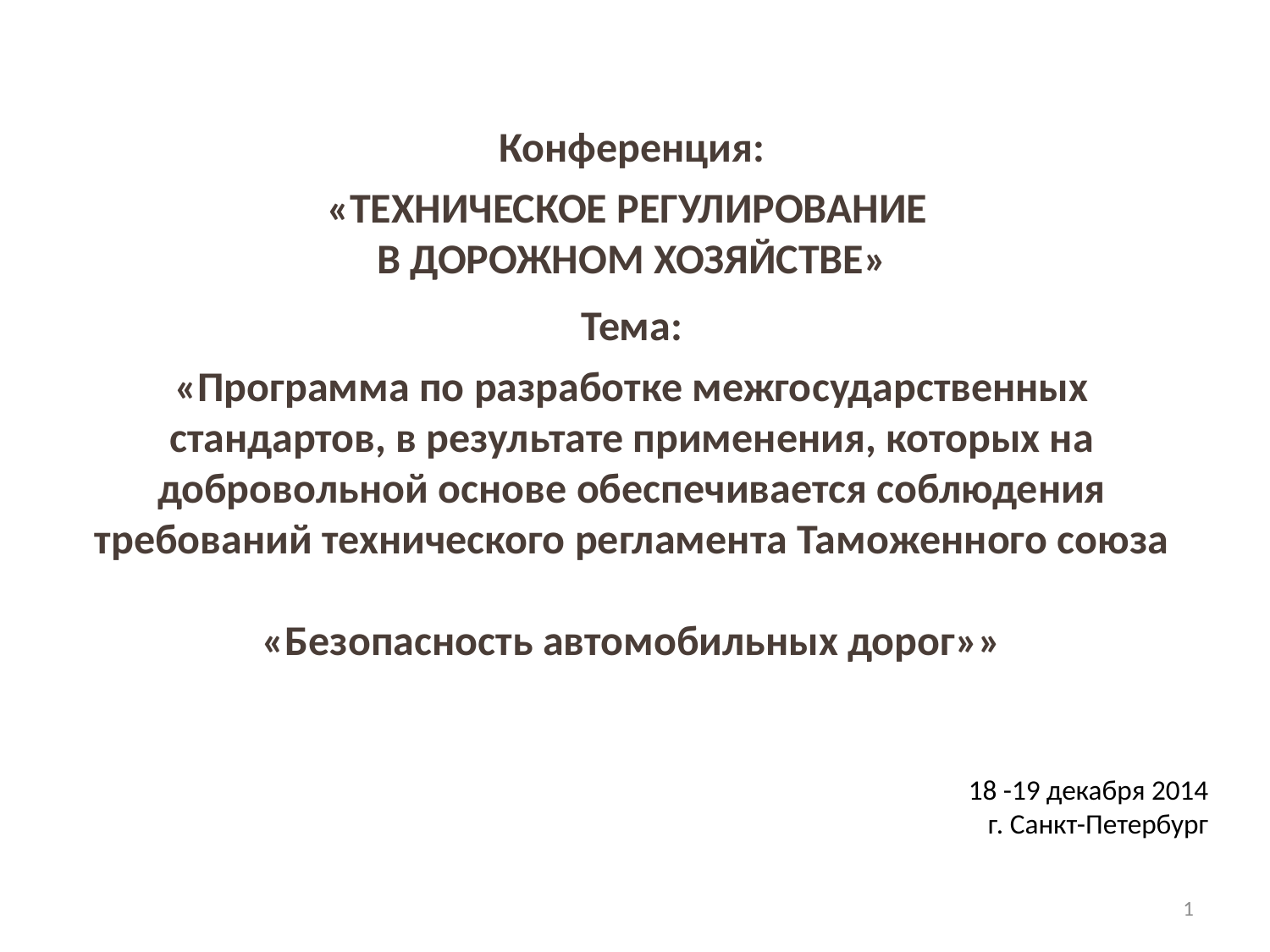

Конференция:
«ТЕХНИЧЕСКОЕ РЕГУЛИРОВАНИЕ
В ДОРОЖНОМ ХОЗЯЙСТВЕ»
Тема:
«Программа по разработке межгосударственных стандартов, в результате применения, которых на добровольной основе обеспечивается соблюдения требований технического регламента Таможенного союза
«Безопасность автомобильных дорог»»
18 -19 декабря 2014
г. Санкт-Петербург
1